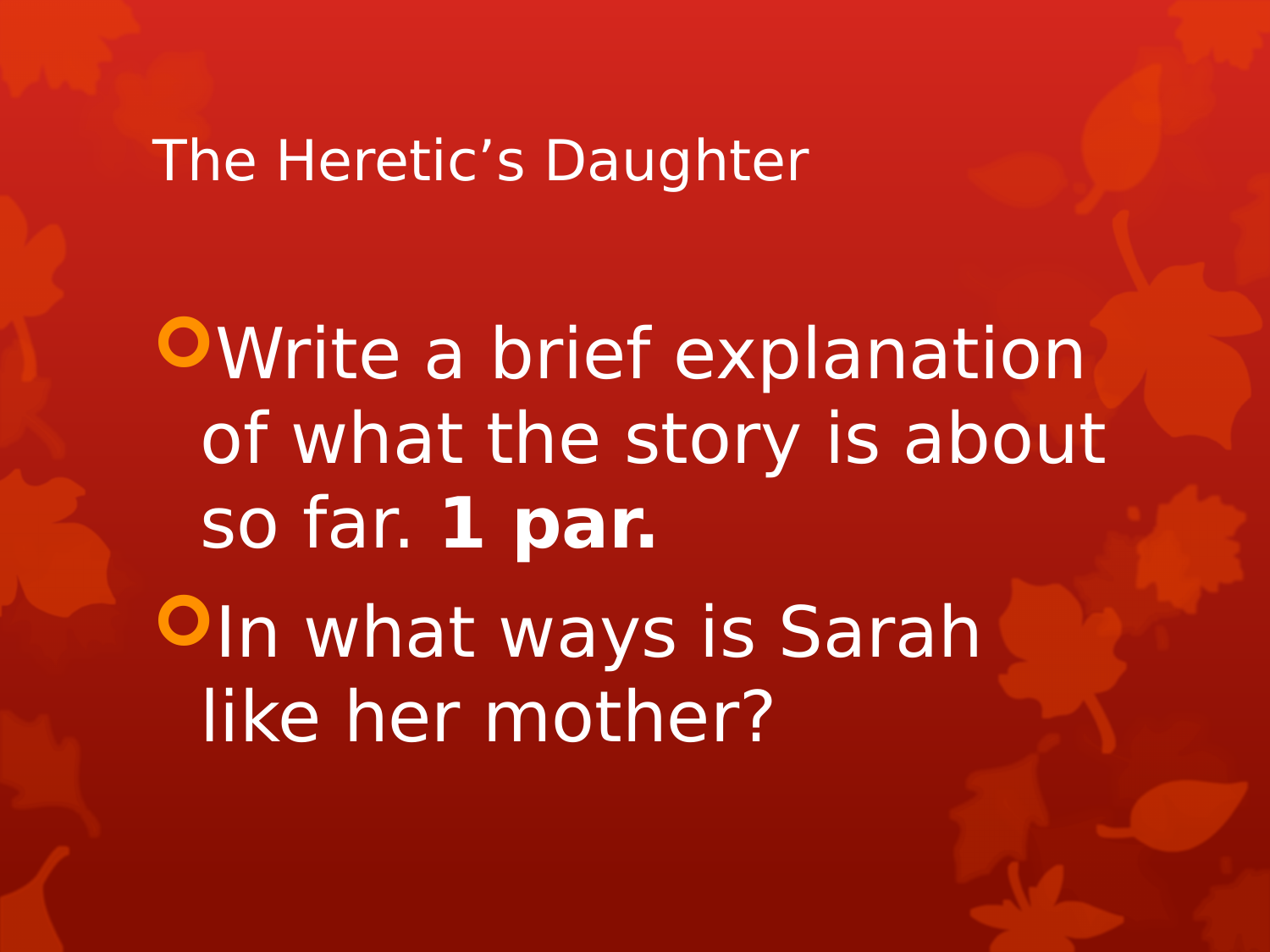

# The Heretic’s Daughter
Write a brief explanation of what the story is about so far. 1 par.
In what ways is Sarah like her mother?